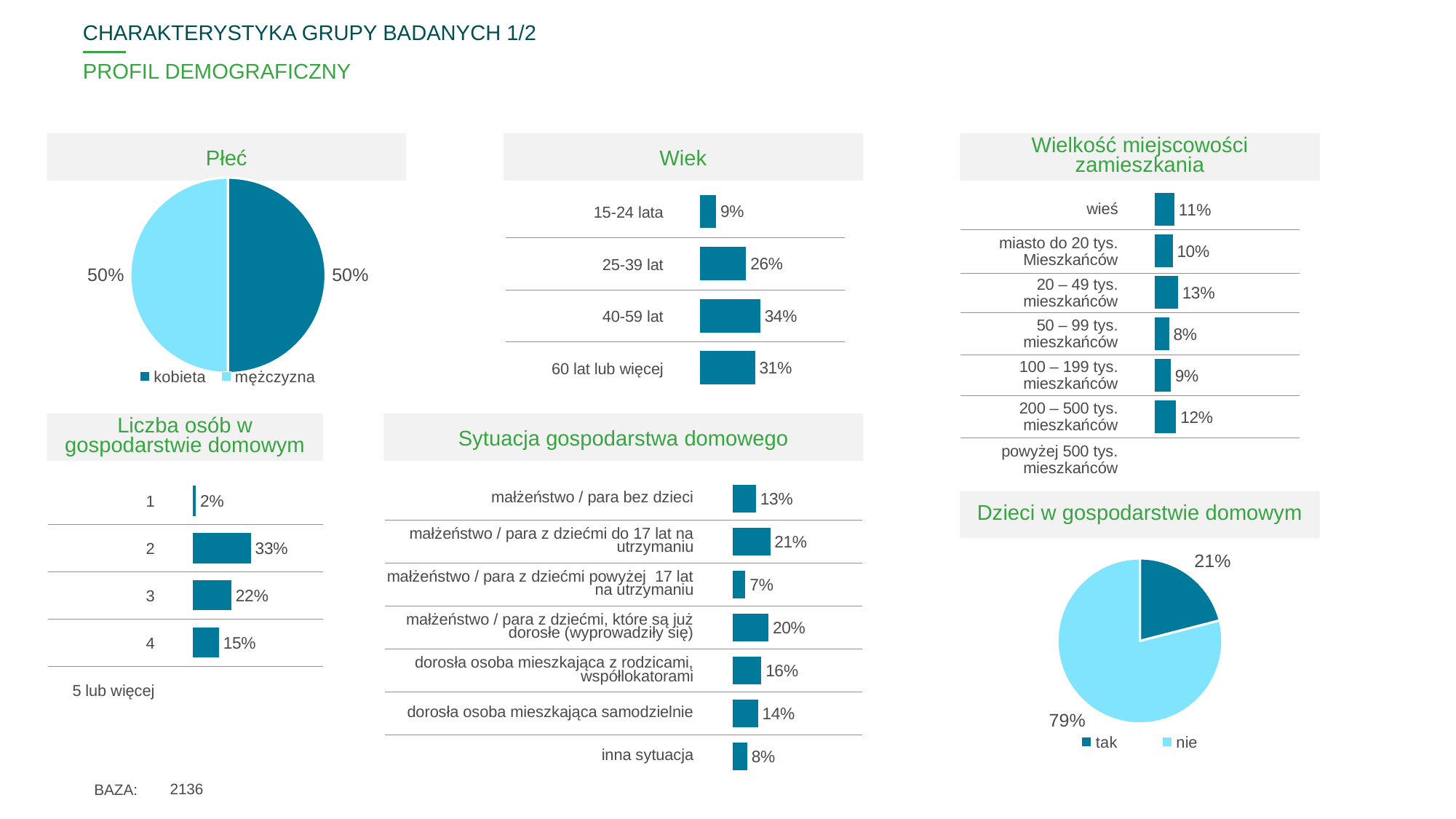

CHARAKTERYSTYKA GRUPY BADANYCH 1/2
# PROFIL DEMOGRAFICZNY
Płeć
Wiek
Wielkość miejscowości zamieszkania

### Chart

| Category | Sprzedaż |
|---|---|
| kobieta | 0.5 |
| mężczyzna | 0.5 |

### Chart

| Category | zazwyczaj |
|---|---|
|  | 0.09 |
|  | 0.26 |
|  | 0.34 |
|  | 0.31 |
| 15-24 lata |  |
| --- | --- |
| 25-39 lat |  |
| 40-59 lat |  |
| 60 lat lub więcej |  |

### Chart

| Category | zazwyczaj |
|---|---|
|  | 0.11 |
|  | 0.1 |
|  | 0.13 |
|  | 0.08 |
|  | 0.09 |
|  | 0.12 |
|  | None |
| wieś |  |
| --- | --- |
| miasto do 20 tys. Mieszkańców |  |
| 20 – 49 tys. mieszkańców |  |
| 50 – 99 tys. mieszkańców |  |
| 100 – 199 tys. mieszkańców |  |
| 200 – 500 tys. mieszkańców |  |
| powyżej 500 tys. mieszkańców |  |
Liczba osób w gospodarstwie domowym
Sytuacja gospodarstwa domowego

### Chart

| Category | zazwyczaj |
|---|---|
|  | 0.13 |
|  | 0.21 |
|  | 0.07 |
|  | 0.2 |
|  | 0.16 |
|  | 0.14 |
|  | 0.08 |
| 1 |  |
| --- | --- |
| 2 |  |
| 3 |  |
| 4 |  |
| 5 lub więcej |  |

### Chart

| Category | zazwyczaj |
|---|---|
|  | 0.02 |
|  | 0.33 |
|  | 0.22 |
|  | 0.15 |
|  | None |
| małżeństwo / para bez dzieci |  |
| --- | --- |
| małżeństwo / para z dziećmi do 17 lat na utrzymaniu |  |
| małżeństwo / para z dziećmi powyżej 17 lat na utrzymaniu |  |
| małżeństwo / para z dziećmi, które są już dorosłe (wyprowadziły się) |  |
| dorosła osoba mieszkająca z rodzicami, współlokatorami |  |
| dorosła osoba mieszkająca samodzielnie |  |
| inna sytuacja |  |
Dzieci w gospodarstwie domowym

### Chart

| Category | Sprzedaż |
|---|---|
| tak | 0.21 |
| nie | 0.79 |
2136
BAZA: